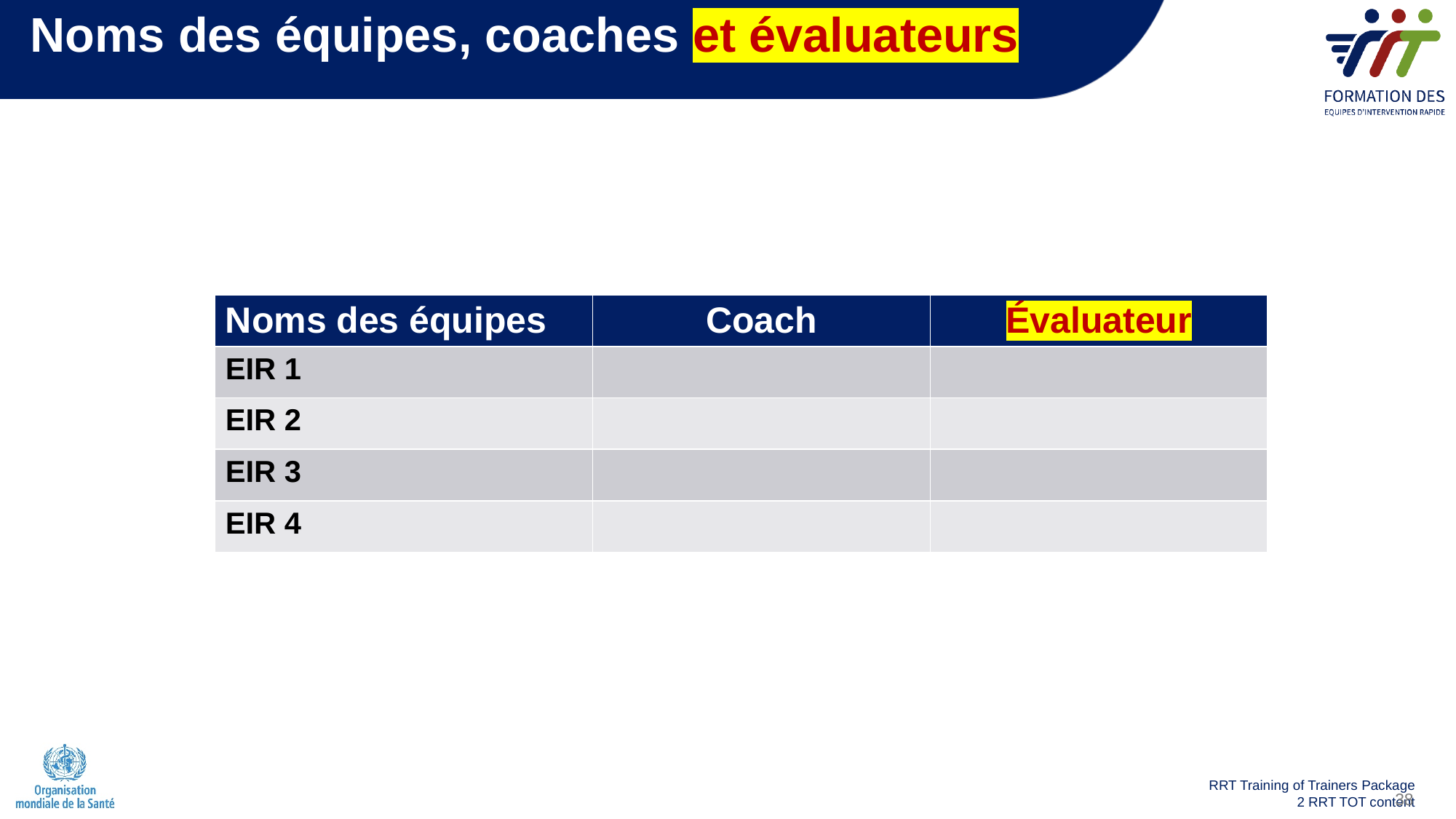

# Noms des équipes, coaches et évaluateurs
| Noms des équipes | Coach | Évaluateur |
| --- | --- | --- |
| EIR 1 |  |  |
| EIR 2 |  |  |
| EIR 3 |  |  |
| EIR 4 |  |  |